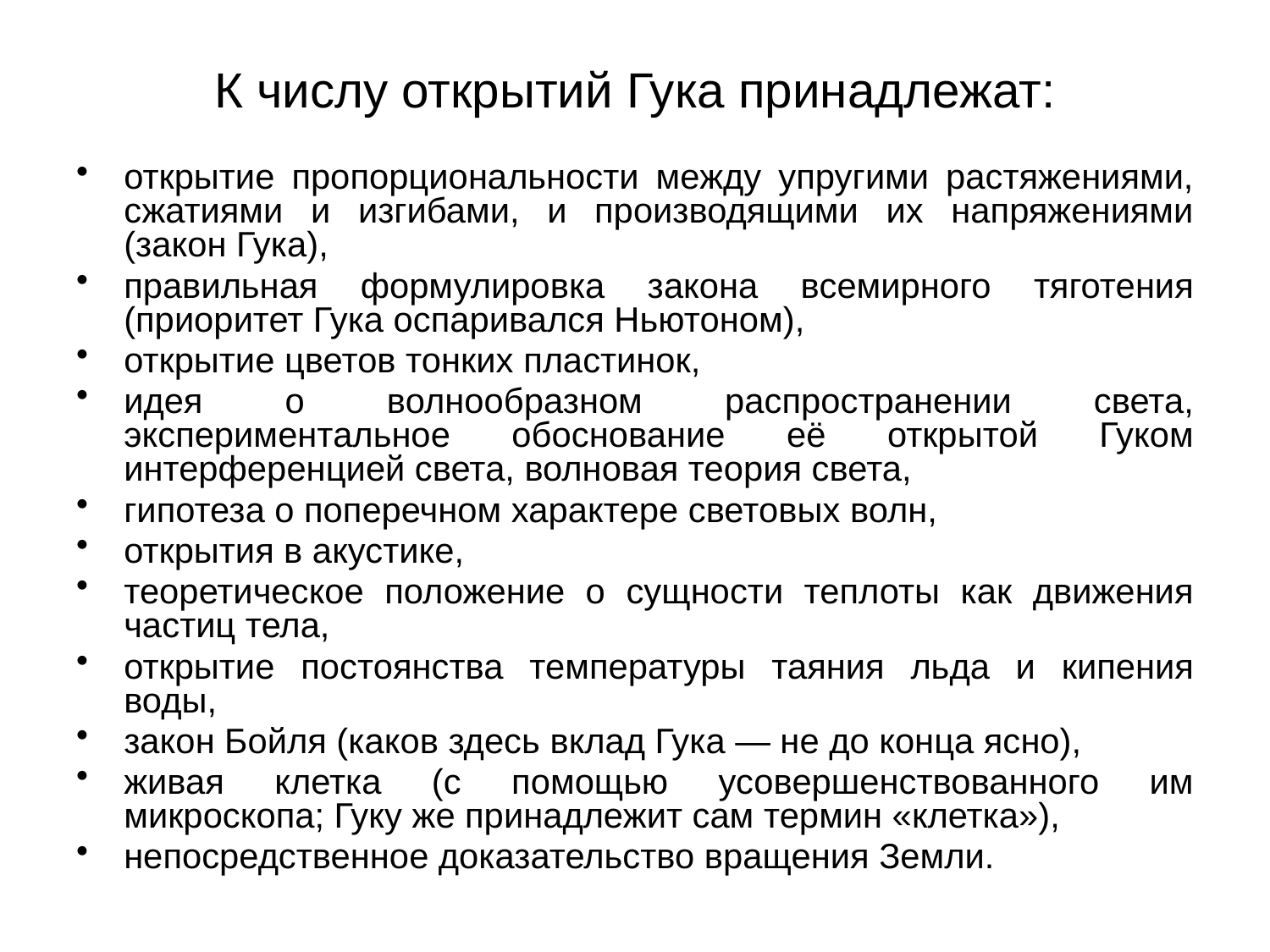

# К числу открытий Гука принадлежат:
открытие пропорциональности между упругими растяжениями, сжатиями и изгибами, и производящими их напряжениями (закон Гука),
правильная формулировка закона всемирного тяготения (приоритет Гука оспаривался Ньютоном),
открытие цветов тонких пластинок,
идея о волнообразном распространении света, экспериментальное обоснование её открытой Гуком интерференцией света, волновая теория света,
гипотеза о поперечном характере световых волн,
открытия в акустике,
теоретическое положение о сущности теплоты как движения частиц тела,
открытие постоянства температуры таяния льда и кипения воды,
закон Бойля (каков здесь вклад Гука — не до конца ясно),
живая клетка (с помощью усовершенствованного им микроскопа; Гуку же принадлежит сам термин «клетка»),
непосредственное доказательство вращения Земли.